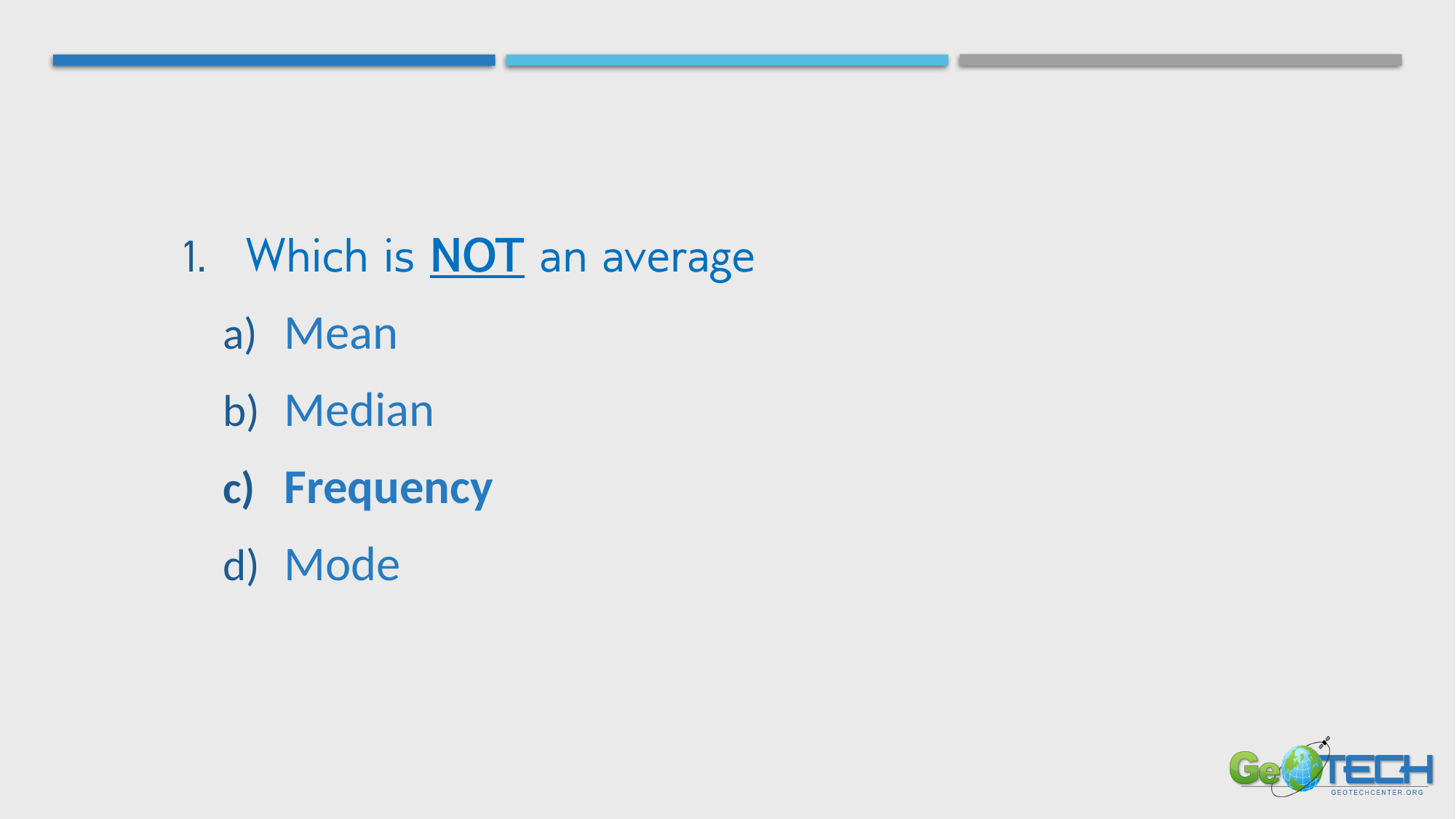

Which is NOT an average
Mean
Median
Frequency
Mode